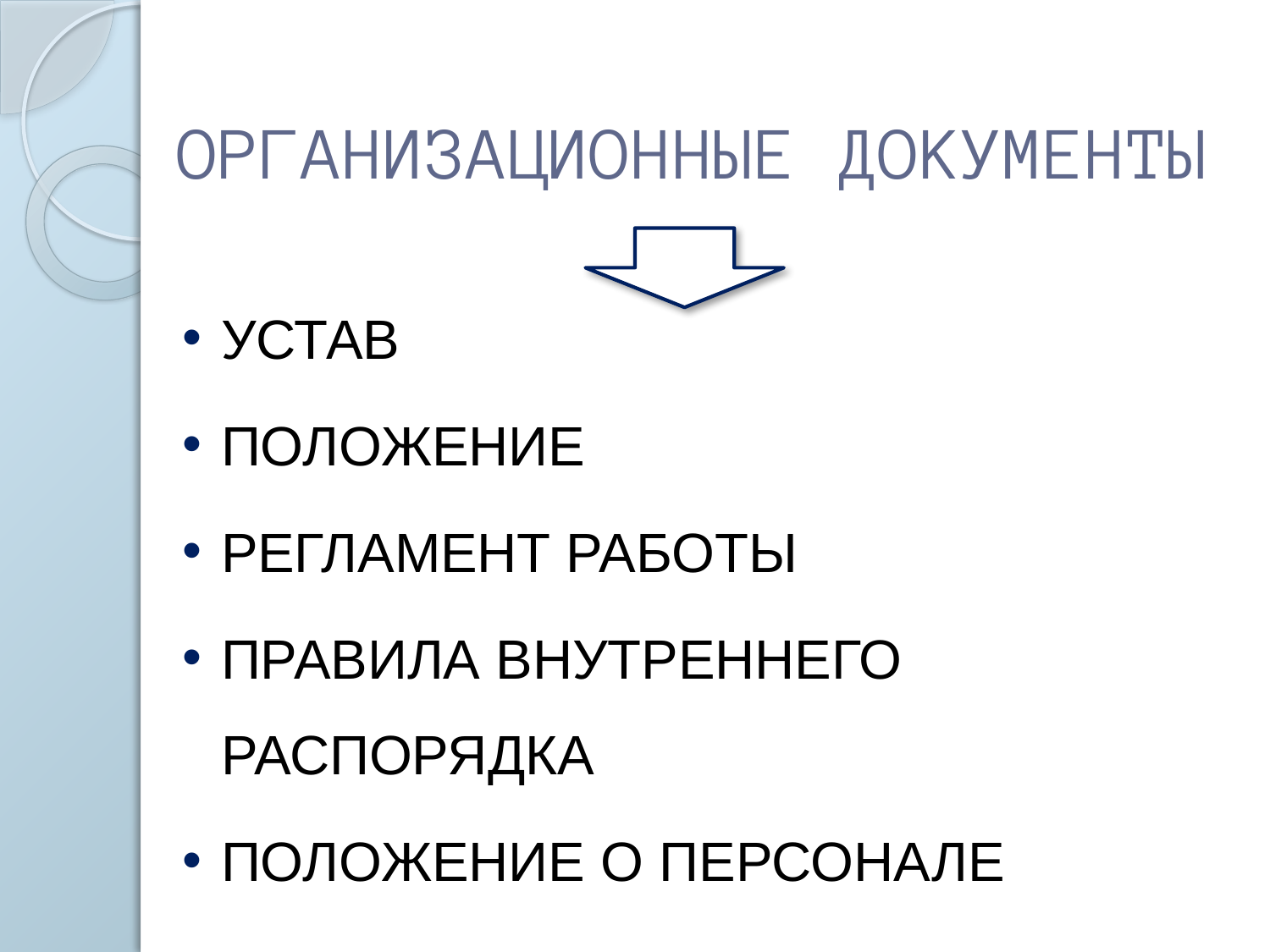

# ОРГАНИЗАЦИОННЫЕ ДОКУМЕНТЫ

УСТАВ
ПОЛОЖЕНИЕ
РЕГЛАМЕНТ РАБОТЫ
ПРАВИЛА ВНУТРЕННЕГО РАСПОРЯДКА
ПОЛОЖЕНИЕ О ПЕРСОНАЛЕ